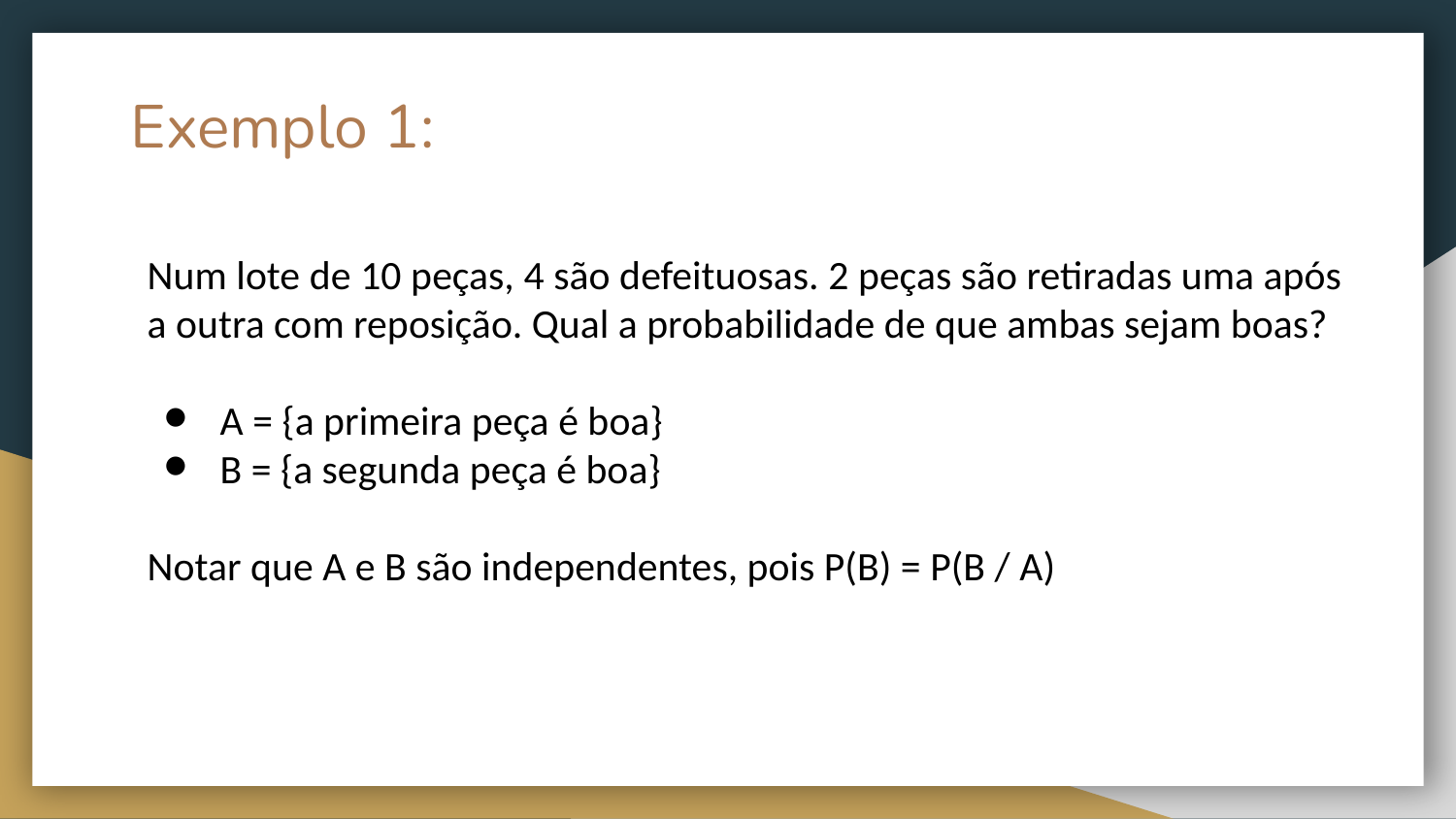

# Exemplo 1:
Num lote de 10 peças, 4 são defeituosas. 2 peças são retiradas uma após a outra com reposição. Qual a probabilidade de que ambas sejam boas?

A = {a primeira peça é boa}
B = {a segunda peça é boa}

Notar que A e B são independentes, pois P(B) = P(B / A)